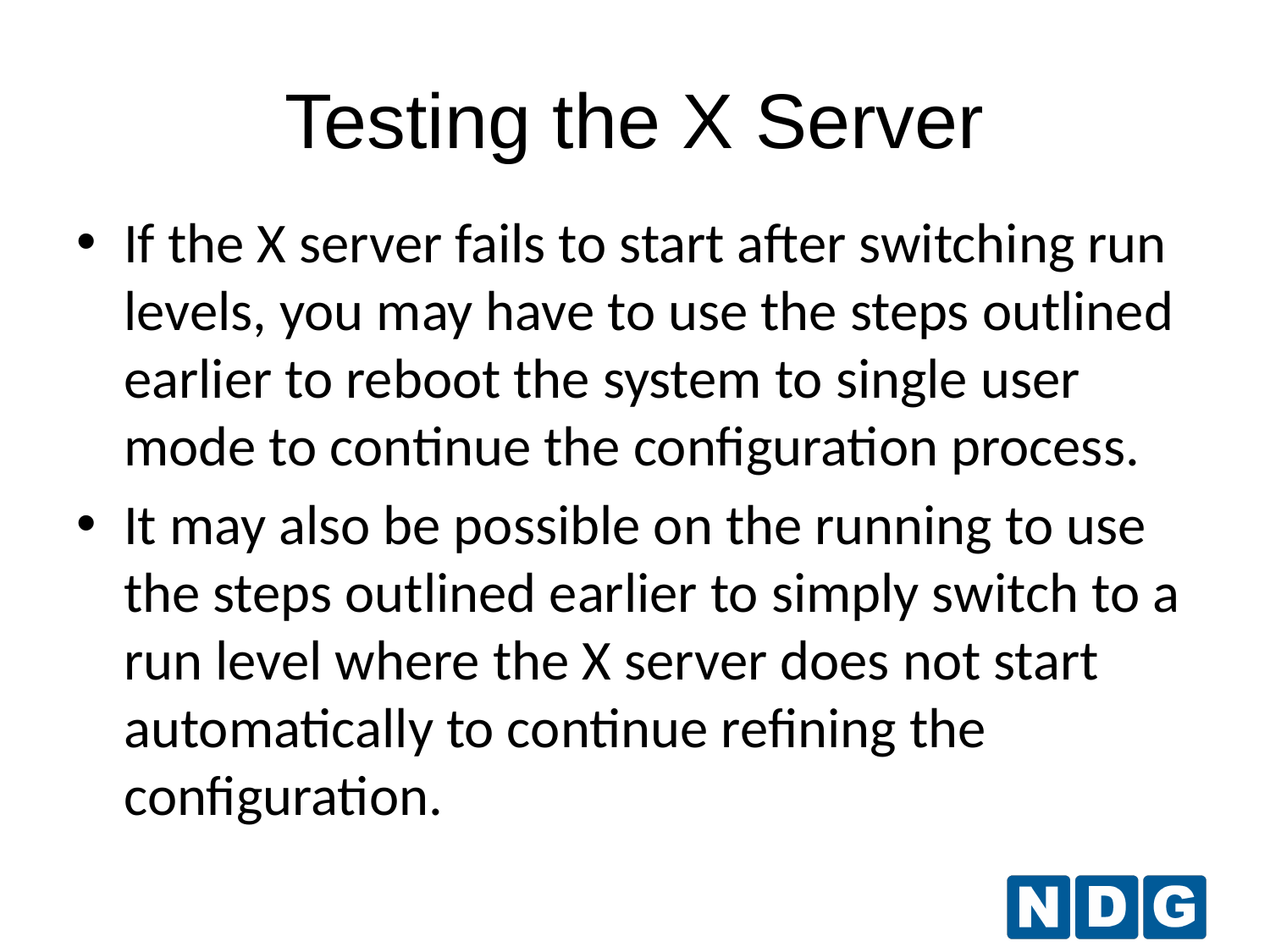

# Testing the X Server
If the X server fails to start after switching run levels, you may have to use the steps outlined earlier to reboot the system to single user mode to continue the configuration process.
It may also be possible on the running to use the steps outlined earlier to simply switch to a run level where the X server does not start automatically to continue refining the configuration.